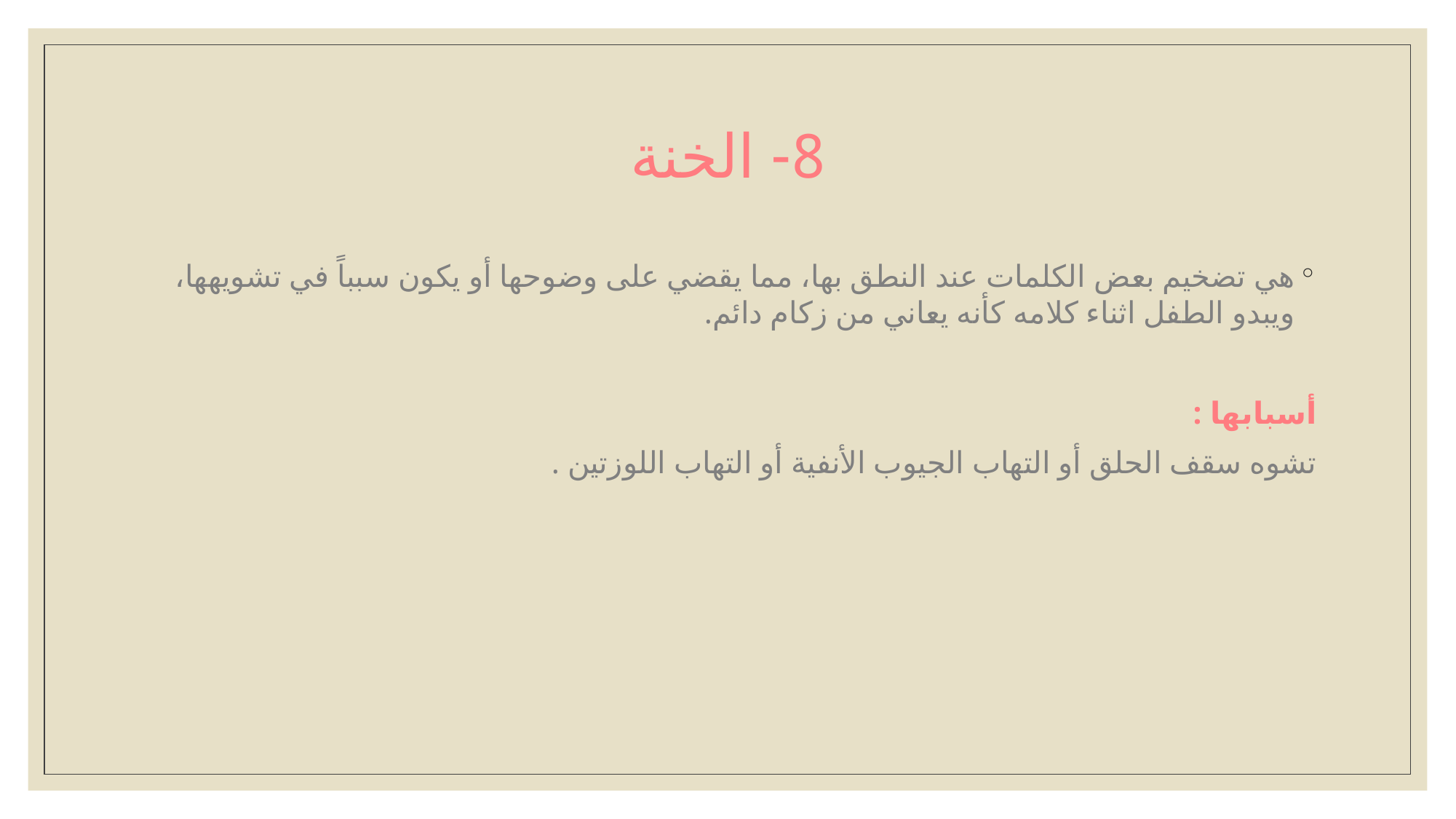

# 8- الخنة
هي تضخيم بعض الكلمات عند النطق بها، مما يقضي على وضوحها أو يكون سبباً في تشويهها، ويبدو الطفل اثناء كلامه كأنه يعاني من زكام دائم.

أسبابها :
تشوه سقف الحلق أو التهاب الجيوب الأنفية أو التهاب اللوزتين .